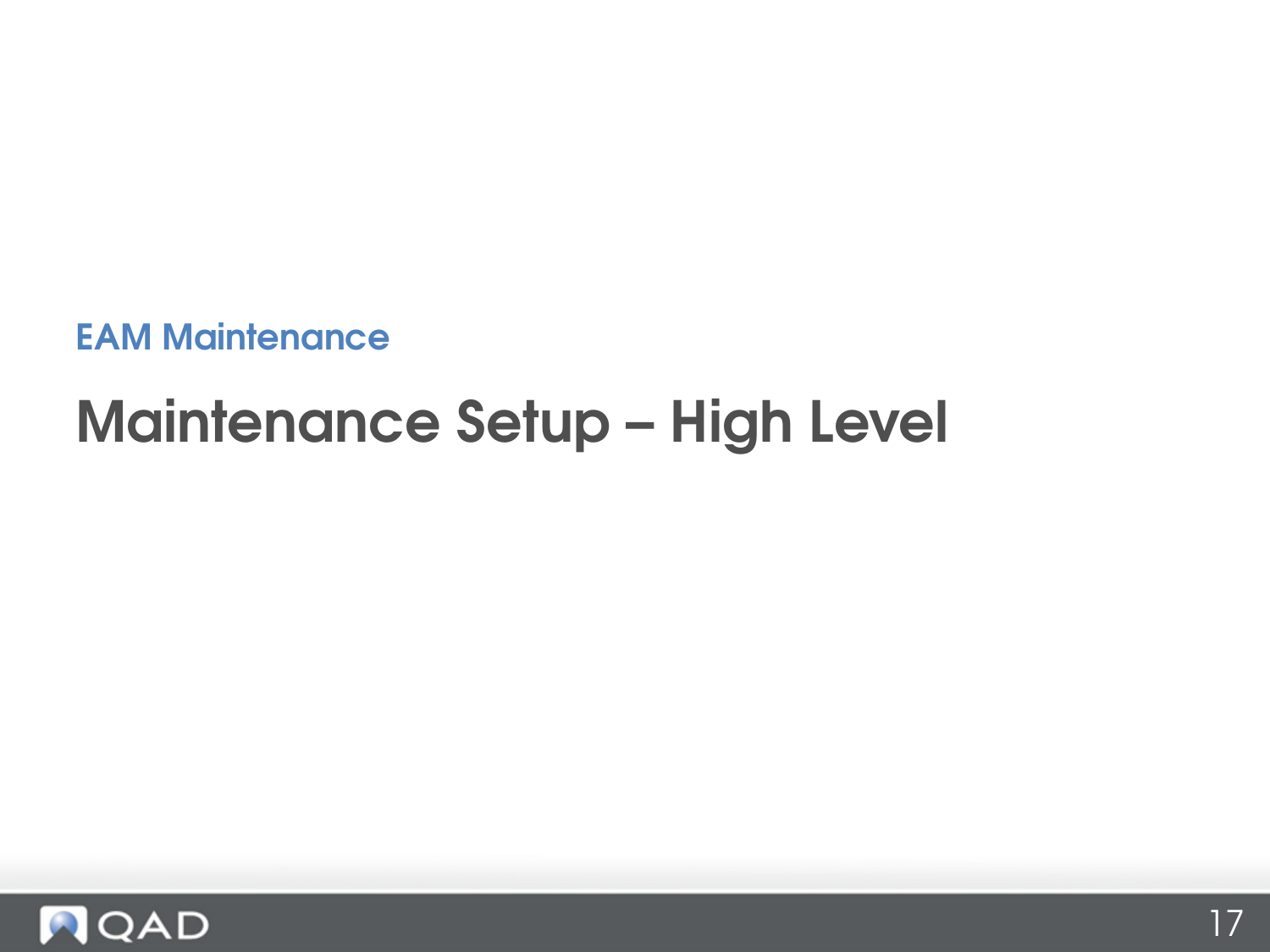

EAM Maintenance
# Maintenance Setup – High Level

17